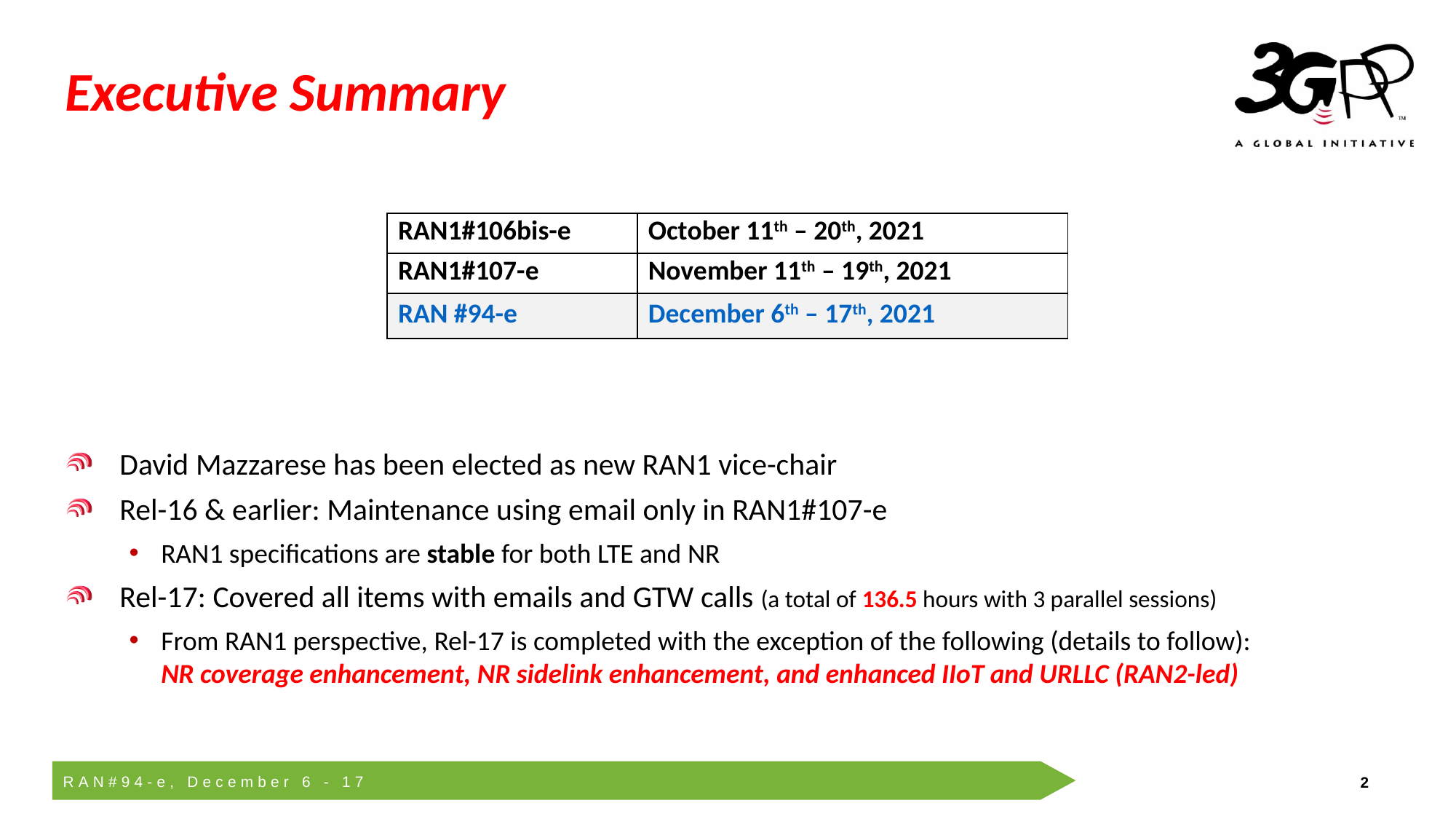

# Executive Summary
| RAN1#106bis-e | October 11th – 20th, 2021 |
| --- | --- |
| RAN1#107-e | November 11th – 19th, 2021 |
| RAN #94-e | December 6th – 17th, 2021 |
David Mazzarese has been elected as new RAN1 vice-chair
Rel-16 & earlier: Maintenance using email only in RAN1#107-e
RAN1 specifications are stable for both LTE and NR
Rel-17: Covered all items with emails and GTW calls (a total of 136.5 hours with 3 parallel sessions)
From RAN1 perspective, Rel-17 is completed with the exception of the following (details to follow):
NR coverage enhancement, NR sidelink enhancement, and enhanced IIoT and URLLC (RAN2-led)